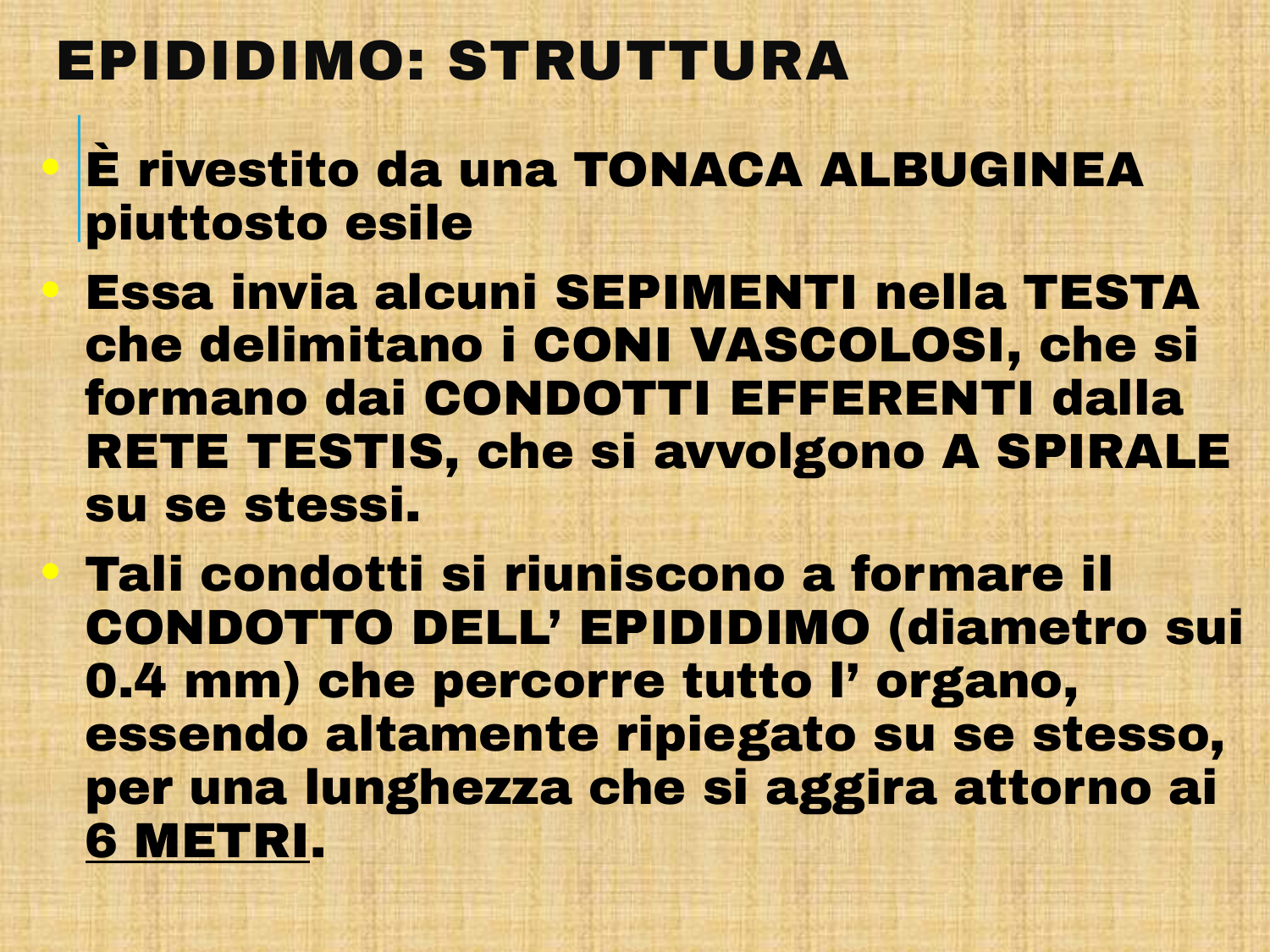

# EPIDIDIMO: STRUTTURA

È rivestito da una TONACA ALBUGINEA piuttosto esile
Essa invia alcuni SEPIMENTI nella TESTA che delimitano i CONI VASCOLOSI, che si formano dai CONDOTTI EFFERENTI dalla RETE TESTIS, che si avvolgono A SPIRALE su se stessi.
Tali condotti si riuniscono a formare il CONDOTTO DELL’ EPIDIDIMO (diametro sui 0.4 mm) che percorre tutto l’ organo, essendo altamente ripiegato su se stesso, per una lunghezza che si aggira attorno ai 6 METRI.